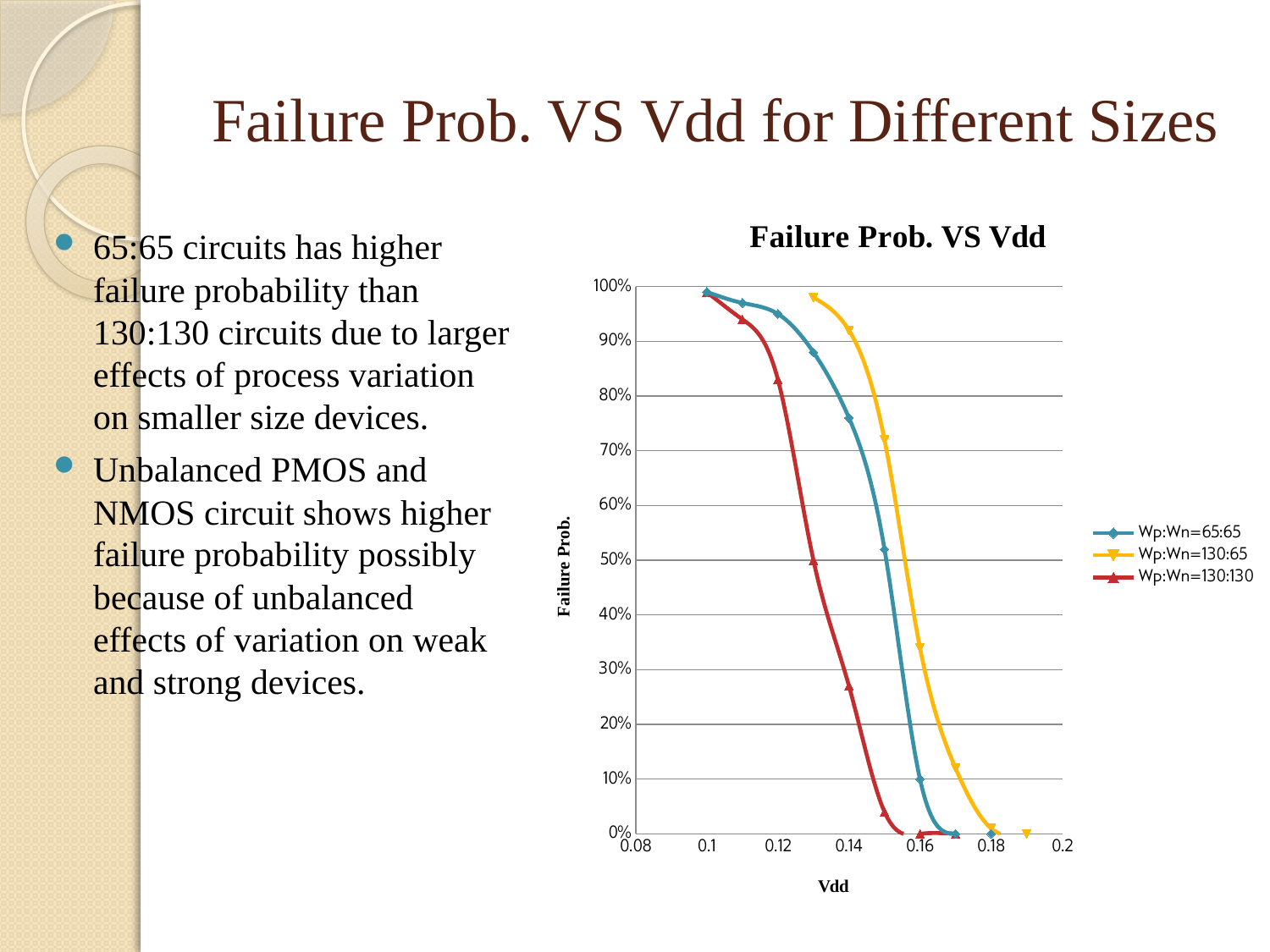

# Failure Prob. VS Vdd for Different Sizes

### Chart: Failure Prob. VS Vdd

| Category |  |  |  |
|---|---|---|---|
65:65 circuits has higher failure probability than 130:130 circuits due to larger effects of process variation on smaller size devices.
Unbalanced PMOS and NMOS circuit shows higher failure probability possibly because of unbalanced effects of variation on weak and strong devices.